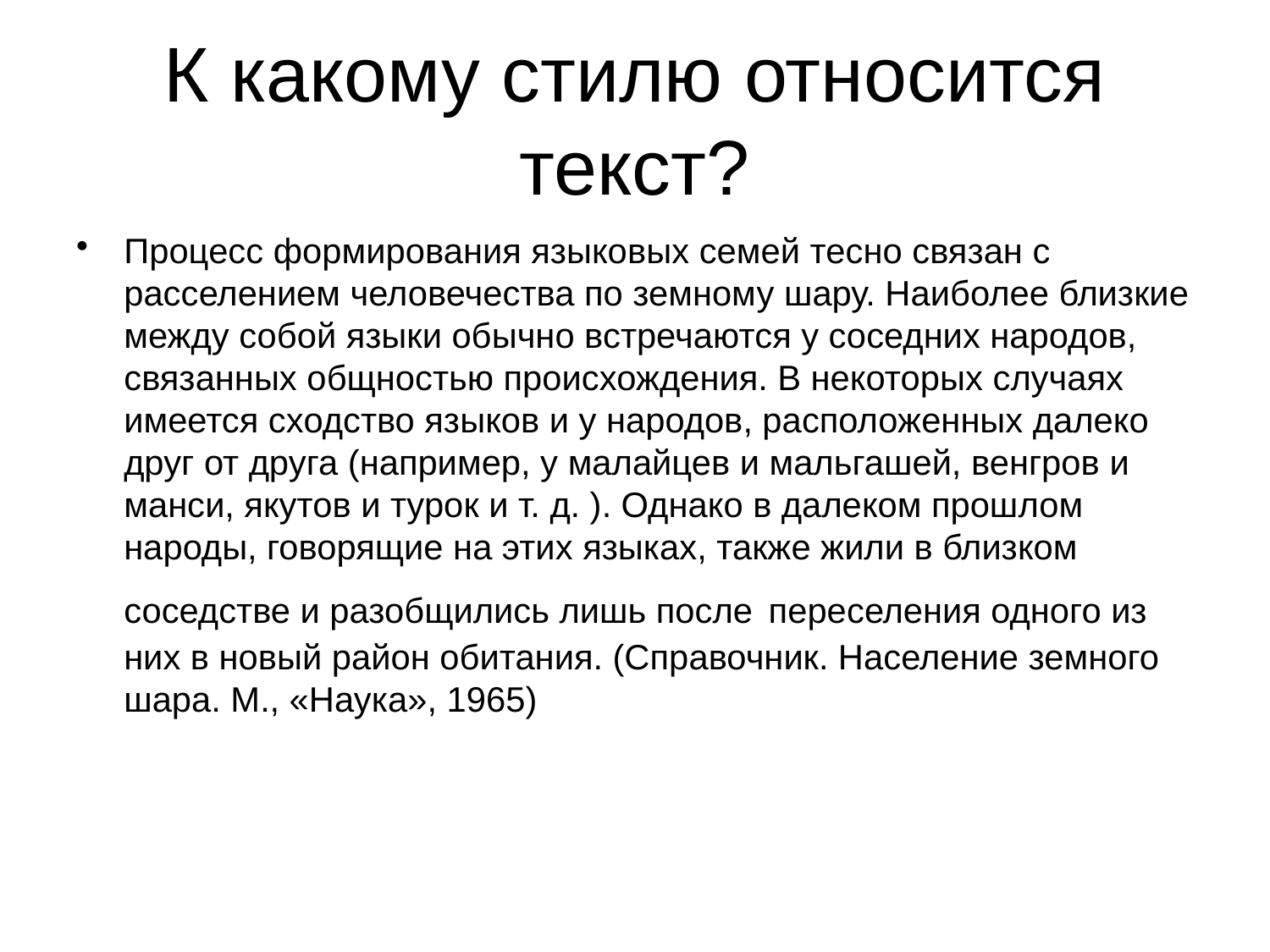

# К какому стилю относится текст?
Процесс формирования языковых семей тесно связан с расселением человечества по земному шару. Наиболее близкие между собой языки обычно встречаются у соседних народов, связанных общностью происхождения. В некоторых случаях имеется сходство языков и у народов, расположенных далеко друг от друга (например, у малайцев и мальгашей, венгров и манси, якутов и турок и т. д. ). Однако в далеком прошлом народы, говорящие на этих языках, также жили в близком соседстве и разобщились лишь после переселения одного из них в новый район обитания. (Справочник. Население земного шара. М., «Наука», 1965)